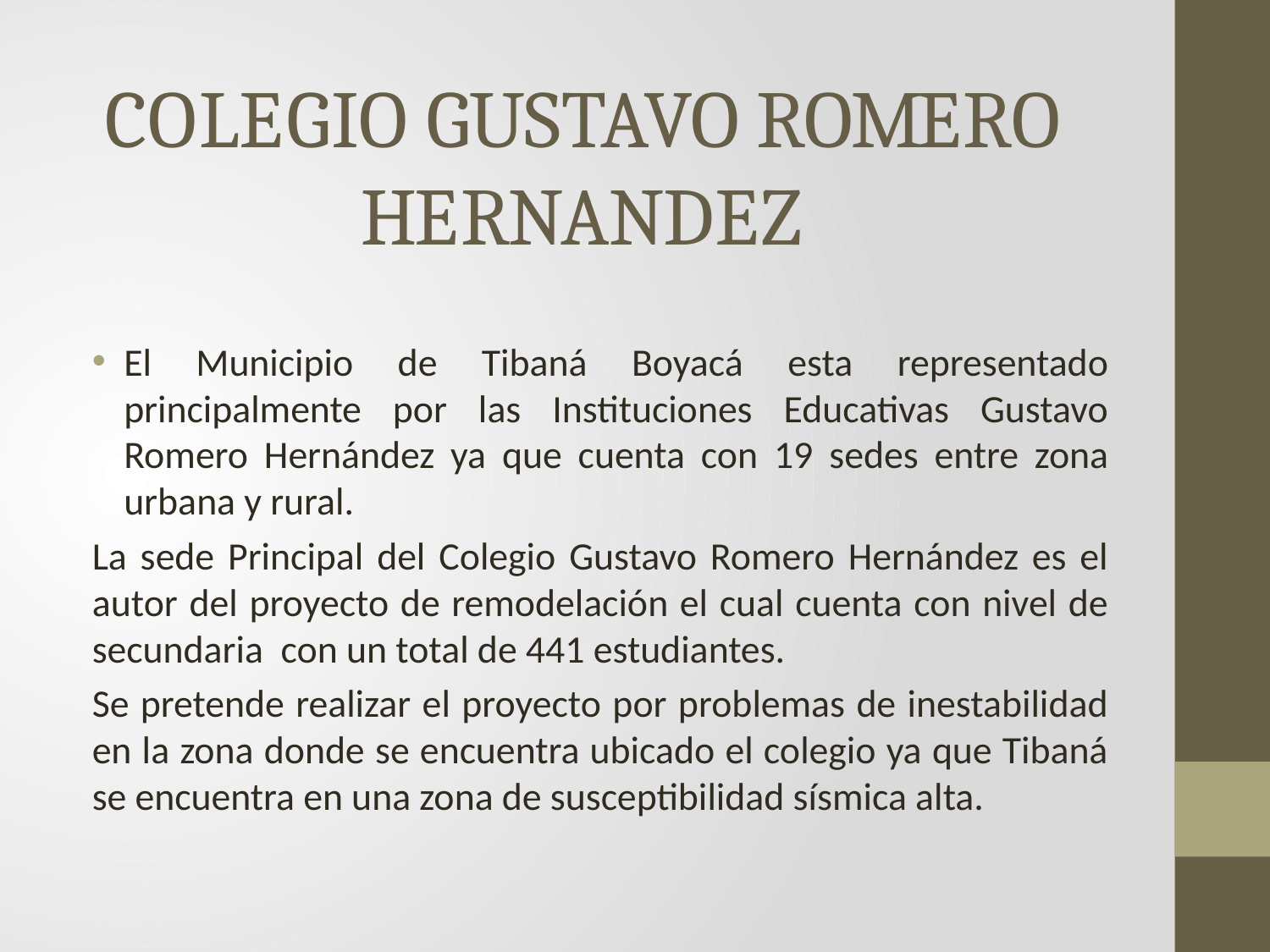

# COLEGIO GUSTAVO ROMERO HERNANDEZ

El Municipio de Tibaná Boyacá esta representado principalmente por las Instituciones Educativas Gustavo Romero Hernández ya que cuenta con 19 sedes entre zona urbana y rural.
La sede Principal del Colegio Gustavo Romero Hernández es el autor del proyecto de remodelación el cual cuenta con nivel de secundaria  con un total de 441 estudiantes.
Se pretende realizar el proyecto por problemas de inestabilidad en la zona donde se encuentra ubicado el colegio ya que Tibaná se encuentra en una zona de susceptibilidad sísmica alta.